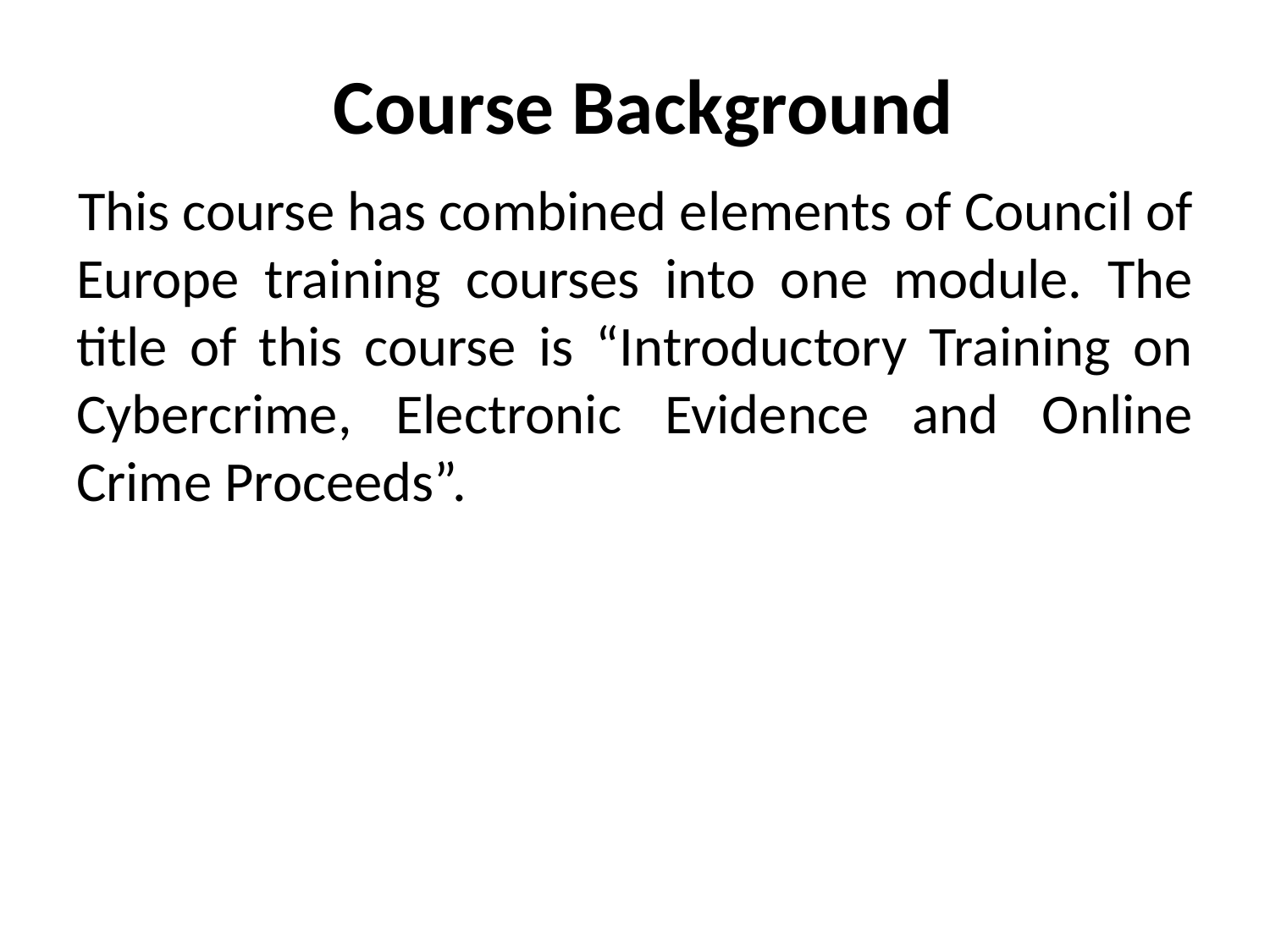

# Course Background
This course has combined elements of Council of Europe training courses into one module. The title of this course is “Introductory Training on Cybercrime, Electronic Evidence and Online Crime Proceeds”.